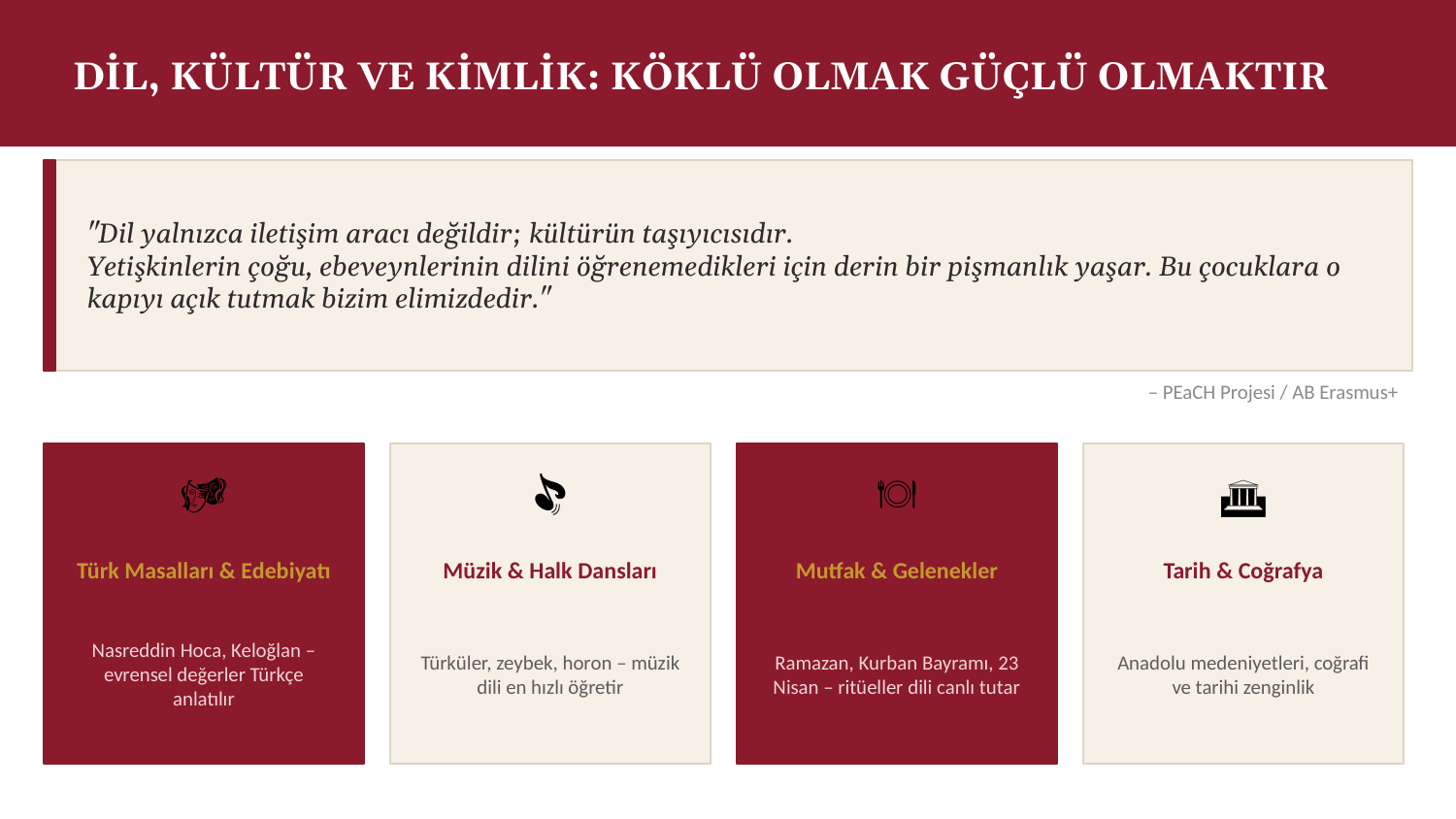

DİL, KÜLTÜR VE KİMLİK: KÖKLÜ OLMAK GÜÇLÜ OLMAKTIR

"Dil yalnızca iletişim aracı değildir; kültürün taşıyıcısıdır.
Yetişkinlerin çoğu, ebeveynlerinin dilini öğrenemedikleri için derin bir pişmanlık yaşar. Bu çocuklara o kapıyı açık tutmak bizim elimizdedir."
– PEaCH Projesi / AB Erasmus+

🎭
🎵
🍽️
🏛️
Türk Masalları & Edebiyatı
Müzik & Halk Dansları
Mutfak & Gelenekler
Tarih & Coğrafya
Nasreddin Hoca, Keloğlan – evrensel değerler Türkçe anlatılır
Türküler, zeybek, horon – müzik dili en hızlı öğretir
Ramazan, Kurban Bayramı, 23 Nisan – ritüeller dili canlı tutar
Anadolu medeniyetleri, coğrafi ve tarihi zenginlik